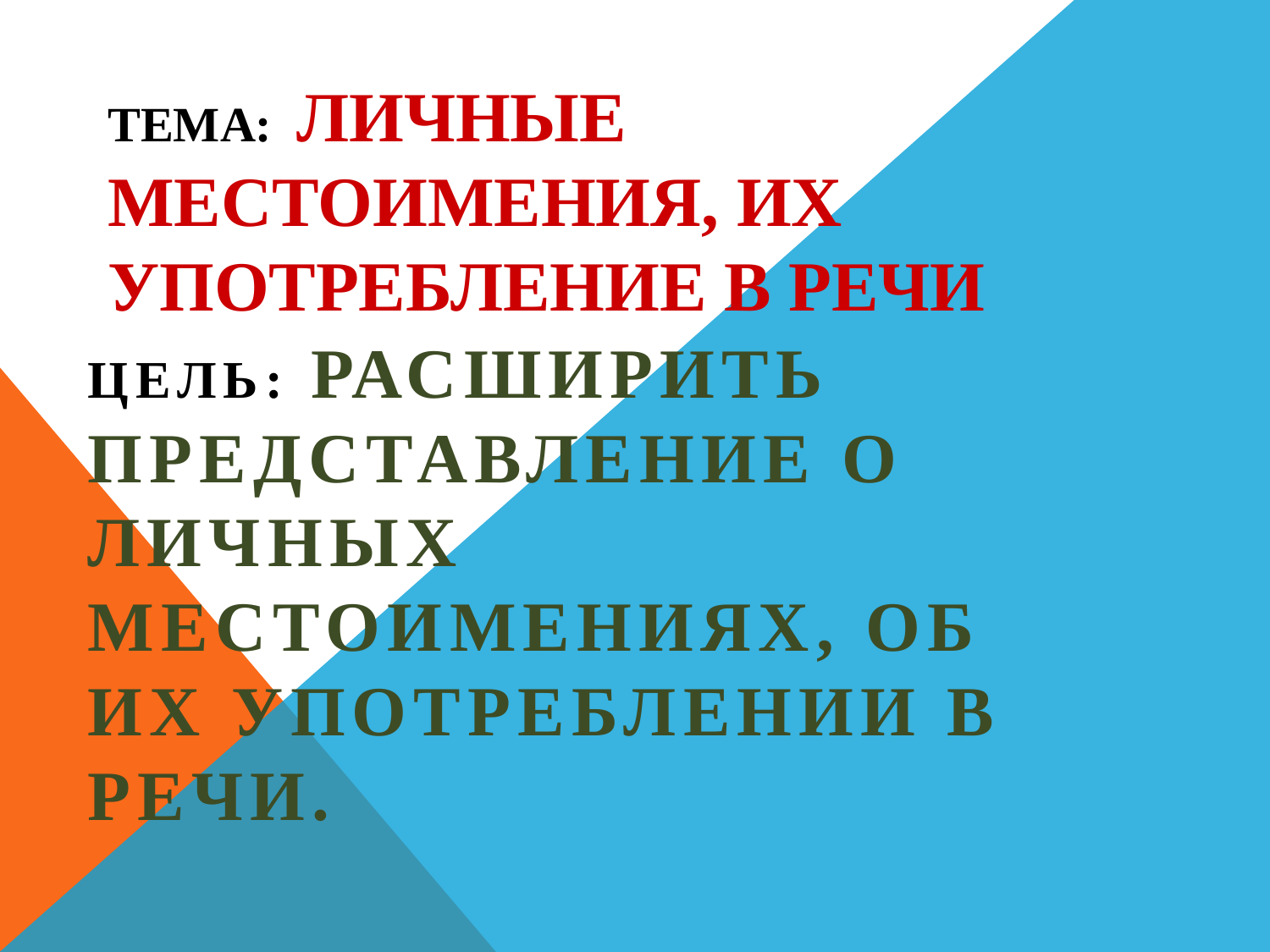

# Тема:  Личные           местоимения, их употребление в речи
Цель: расширить представление о личных местоимениях, об их употреблении в речи.